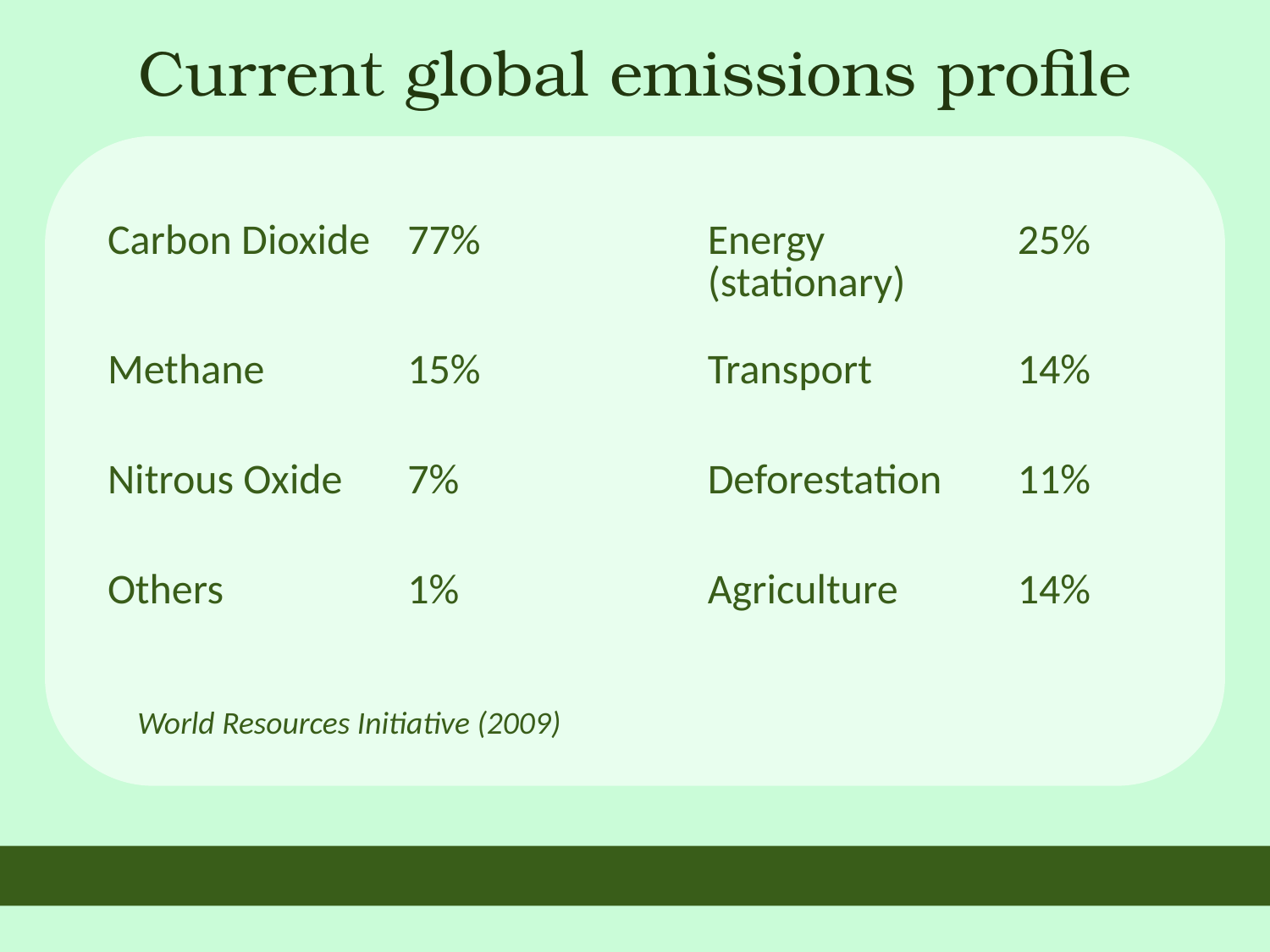

Current global emissions profile

| Carbon Dioxide | 77% | Energy (stationary) | 25% |
| --- | --- | --- | --- |
| Methane | 15% | Transport | 14% |
| Nitrous Oxide | 7% | Deforestation | 11% |
| Others | 1% | Agriculture | 14% |
World Resources Initiative (2009)